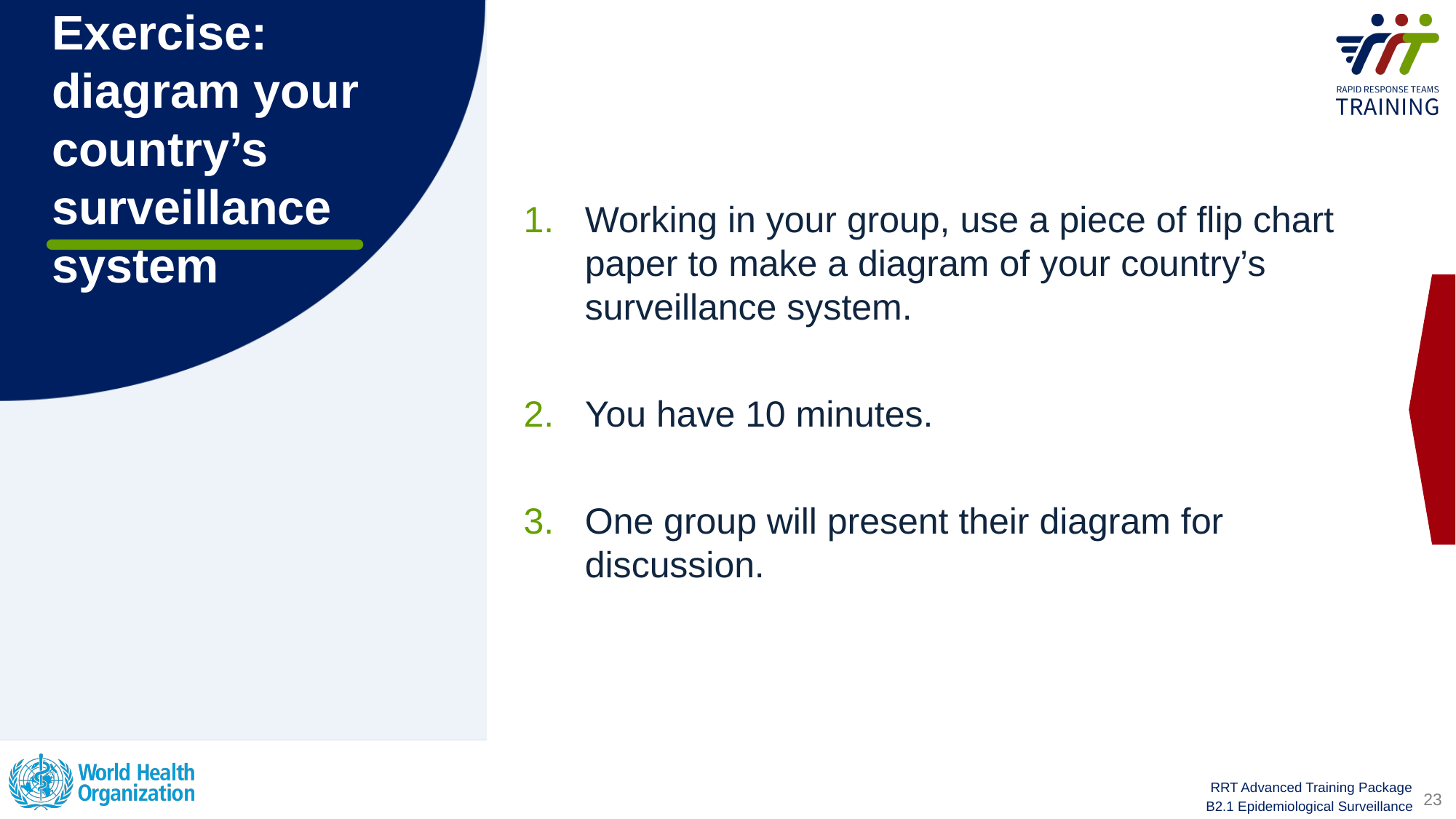

Exercise: diagram your country’s
surveillance system
Working in your group, use a piece of flip chart paper to make a diagram of your country’s surveillance system.

You have 10 minutes.

One group will present their diagram for discussion.